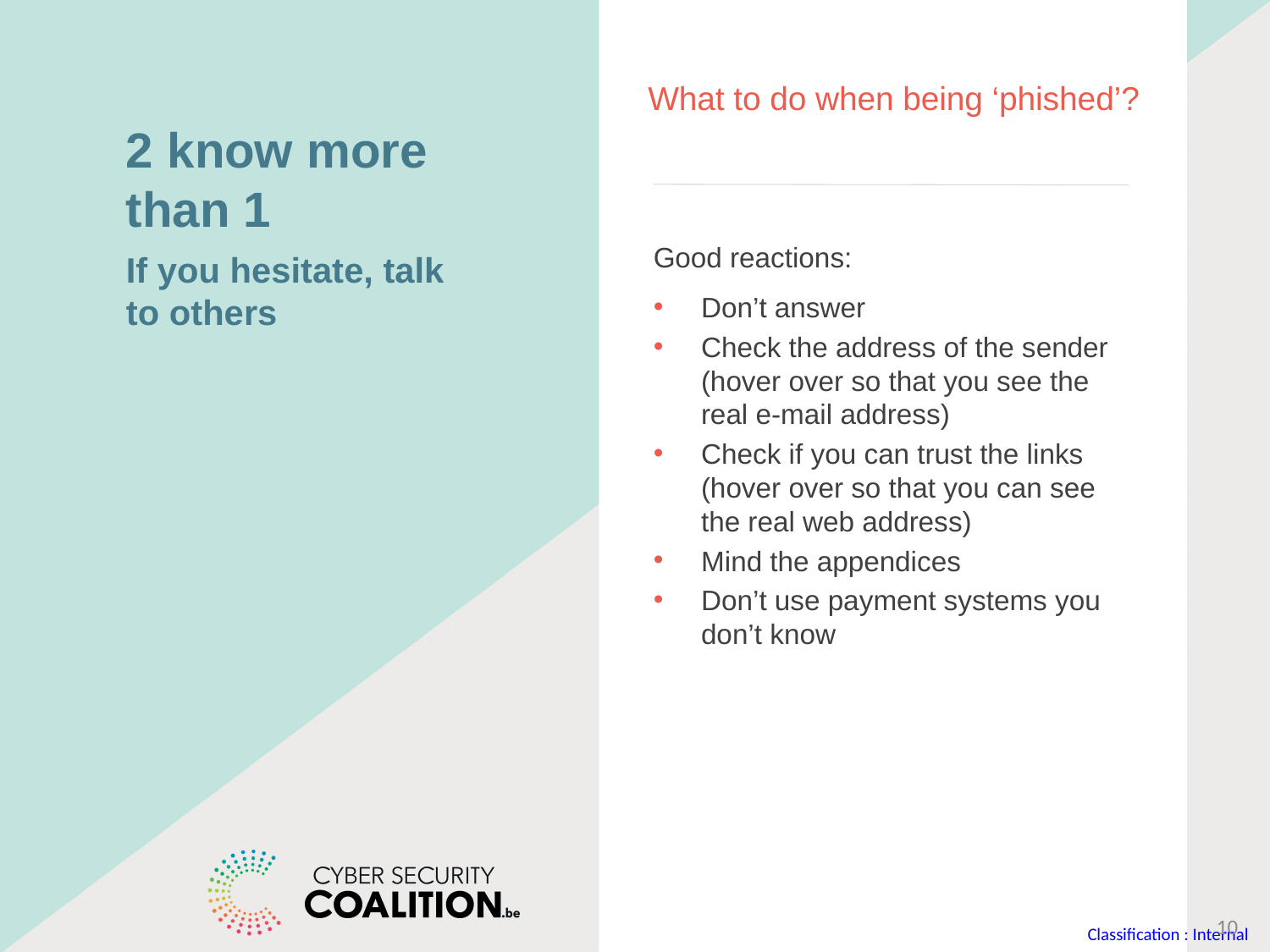

# What to do when being ‘phished’?

2 know more than 1
If you hesitate, talk to others
Good reactions:
Don’t answer
Check the address of the sender (hover over so that you see the real e-mail address)
Check if you can trust the links (hover over so that you can see the real web address)
Mind the appendices
Don’t use payment systems you don’t know

10